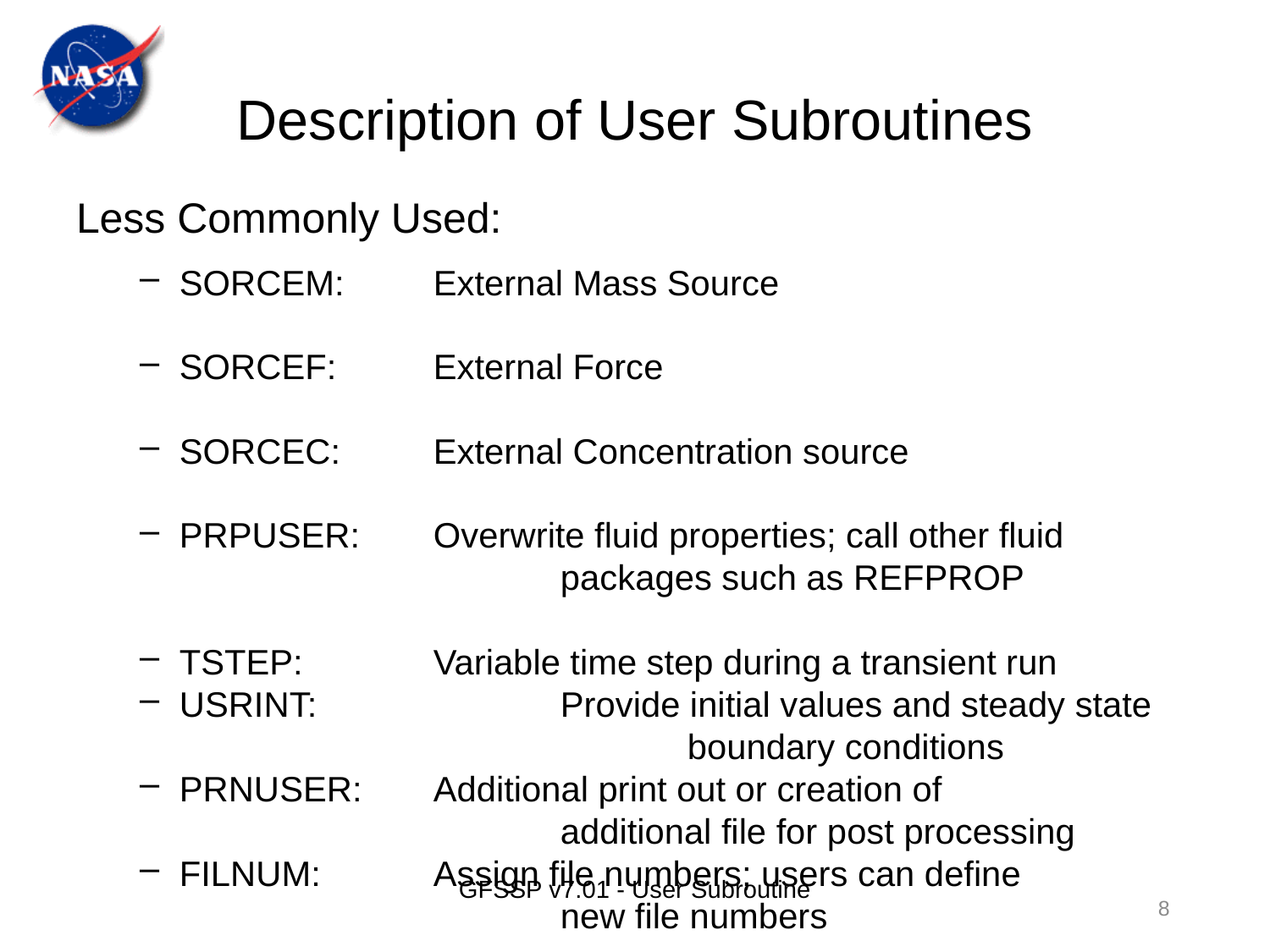

# Description of User Subroutines
Less Commonly Used:

SORCEM:	External Mass Source

SORCEF:	External Force

SORCEC:	External Concentration source

PRPUSER:	Overwrite fluid properties; call other fluid 			packages such as REFPROP

TSTEP:		Variable time step during a transient run
USRINT:		Provide initial values and steady state 				boundary conditions
PRNUSER:	Additional print out or creation of 				additional file for post processing
FILNUM: 	Assign file numbers; users can define 				new file numbers

GFSSP v7.01 - User Subroutine
8